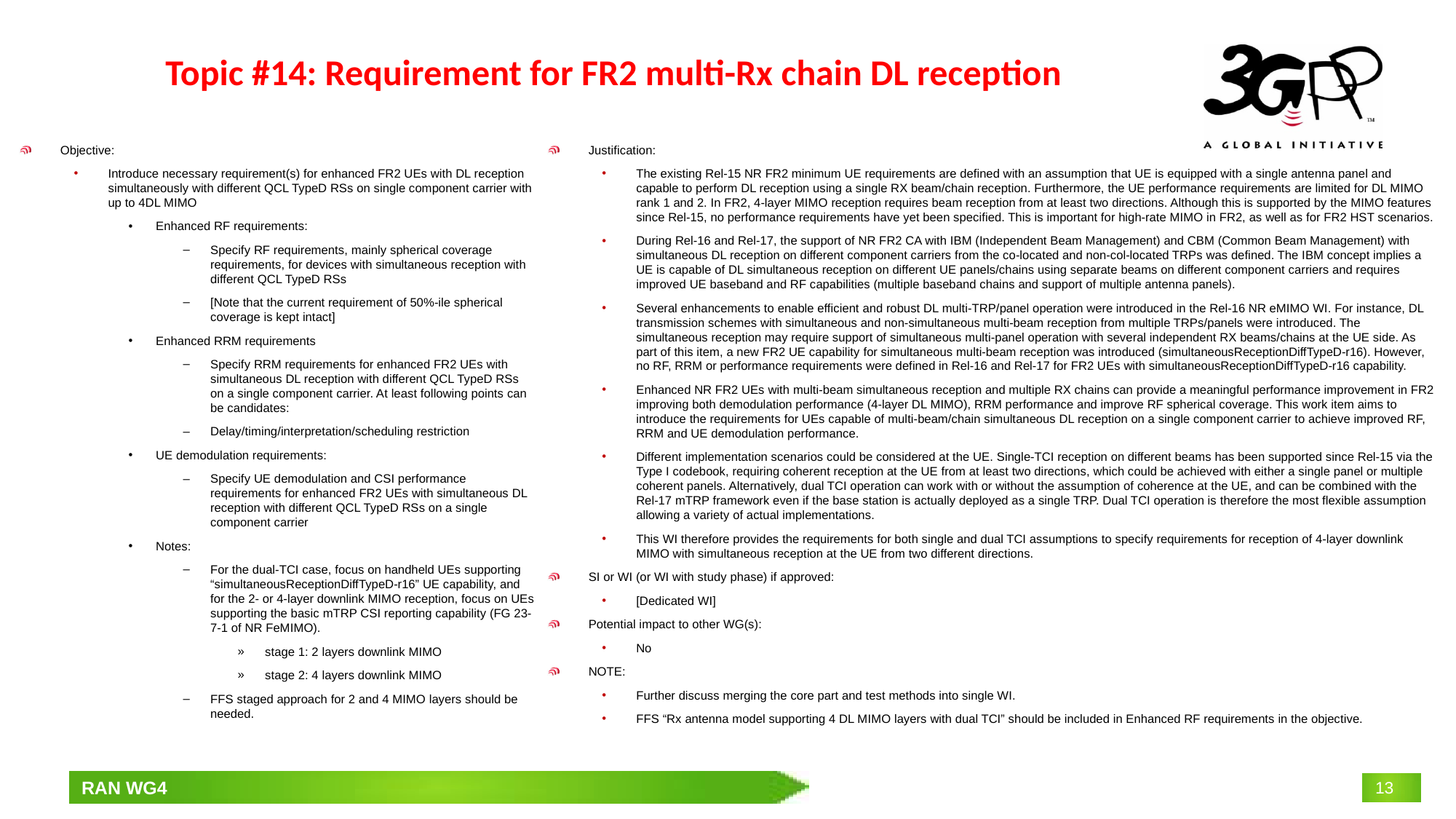

# Topic #14: Requirement for FR2 multi-Rx chain DL reception
Objective:
Introduce necessary requirement(s) for enhanced FR2 UEs with DL reception simultaneously with different QCL TypeD RSs on single component carrier with up to 4DL MIMO
Enhanced RF requirements:
Specify RF requirements, mainly spherical coverage requirements, for devices with simultaneous reception with different QCL TypeD RSs
[Note that the current requirement of 50%-ile spherical coverage is kept intact]
Enhanced RRM requirements
Specify RRM requirements for enhanced FR2 UEs with simultaneous DL reception with different QCL TypeD RSs on a single component carrier. At least following points can be candidates:
Delay/timing/interpretation/scheduling restriction
UE demodulation requirements:
Specify UE demodulation and CSI performance requirements for enhanced FR2 UEs with simultaneous DL reception with different QCL TypeD RSs on a single component carrier
Notes:
For the dual-TCI case, focus on handheld UEs supporting “simultaneousReceptionDiffTypeD-r16” UE capability, and for the 2- or 4-layer downlink MIMO reception, focus on UEs supporting the basic mTRP CSI reporting capability (FG 23-7-1 of NR FeMIMO).
stage 1: 2 layers downlink MIMO
stage 2: 4 layers downlink MIMO
FFS staged approach for 2 and 4 MIMO layers should be needed.

Justification:
The existing Rel-15 NR FR2 minimum UE requirements are defined with an assumption that UE is equipped with a single antenna panel and capable to perform DL reception using a single RX beam/chain reception. Furthermore, the UE performance requirements are limited for DL MIMO rank 1 and 2. In FR2, 4-layer MIMO reception requires beam reception from at least two directions. Although this is supported by the MIMO features since Rel-15, no performance requirements have yet been specified. This is important for high-rate MIMO in FR2, as well as for FR2 HST scenarios.
During Rel-16 and Rel-17, the support of NR FR2 CA with IBM (Independent Beam Management) and CBM (Common Beam Management) with simultaneous DL reception on different component carriers from the co-located and non-col-located TRPs was defined. The IBM concept implies a UE is capable of DL simultaneous reception on different UE panels/chains using separate beams on different component carriers and requires improved UE baseband and RF capabilities (multiple baseband chains and support of multiple antenna panels).
Several enhancements to enable efficient and robust DL multi-TRP/panel operation were introduced in the Rel-16 NR eMIMO WI. For instance, DL transmission schemes with simultaneous and non-simultaneous multi-beam reception from multiple TRPs/panels were introduced. The simultaneous reception may require support of simultaneous multi-panel operation with several independent RX beams/chains at the UE side. As part of this item, a new FR2 UE capability for simultaneous multi-beam reception was introduced (simultaneousReceptionDiffTypeD-r16). However, no RF, RRM or performance requirements were defined in Rel-16 and Rel-17 for FR2 UEs with simultaneousReceptionDiffTypeD-r16 capability.
Enhanced NR FR2 UEs with multi-beam simultaneous reception and multiple RX chains can provide a meaningful performance improvement in FR2 improving both demodulation performance (4-layer DL MIMO), RRM performance and improve RF spherical coverage. This work item aims to introduce the requirements for UEs capable of multi-beam/chain simultaneous DL reception on a single component carrier to achieve improved RF, RRM and UE demodulation performance.
Different implementation scenarios could be considered at the UE. Single-TCI reception on different beams has been supported since Rel-15 via the Type I codebook, requiring coherent reception at the UE from at least two directions, which could be achieved with either a single panel or multiple coherent panels. Alternatively, dual TCI operation can work with or without the assumption of coherence at the UE, and can be combined with the Rel-17 mTRP framework even if the base station is actually deployed as a single TRP. Dual TCI operation is therefore the most flexible assumption allowing a variety of actual implementations.
This WI therefore provides the requirements for both single and dual TCI assumptions to specify requirements for reception of 4-layer downlink MIMO with simultaneous reception at the UE from two different directions.
SI or WI (or WI with study phase) if approved:
[Dedicated WI]
Potential impact to other WG(s):
No
NOTE:
Further discuss merging the core part and test methods into single WI.
FFS “Rx antenna model supporting 4 DL MIMO layers with dual TCI” should be included in Enhanced RF requirements in the objective.